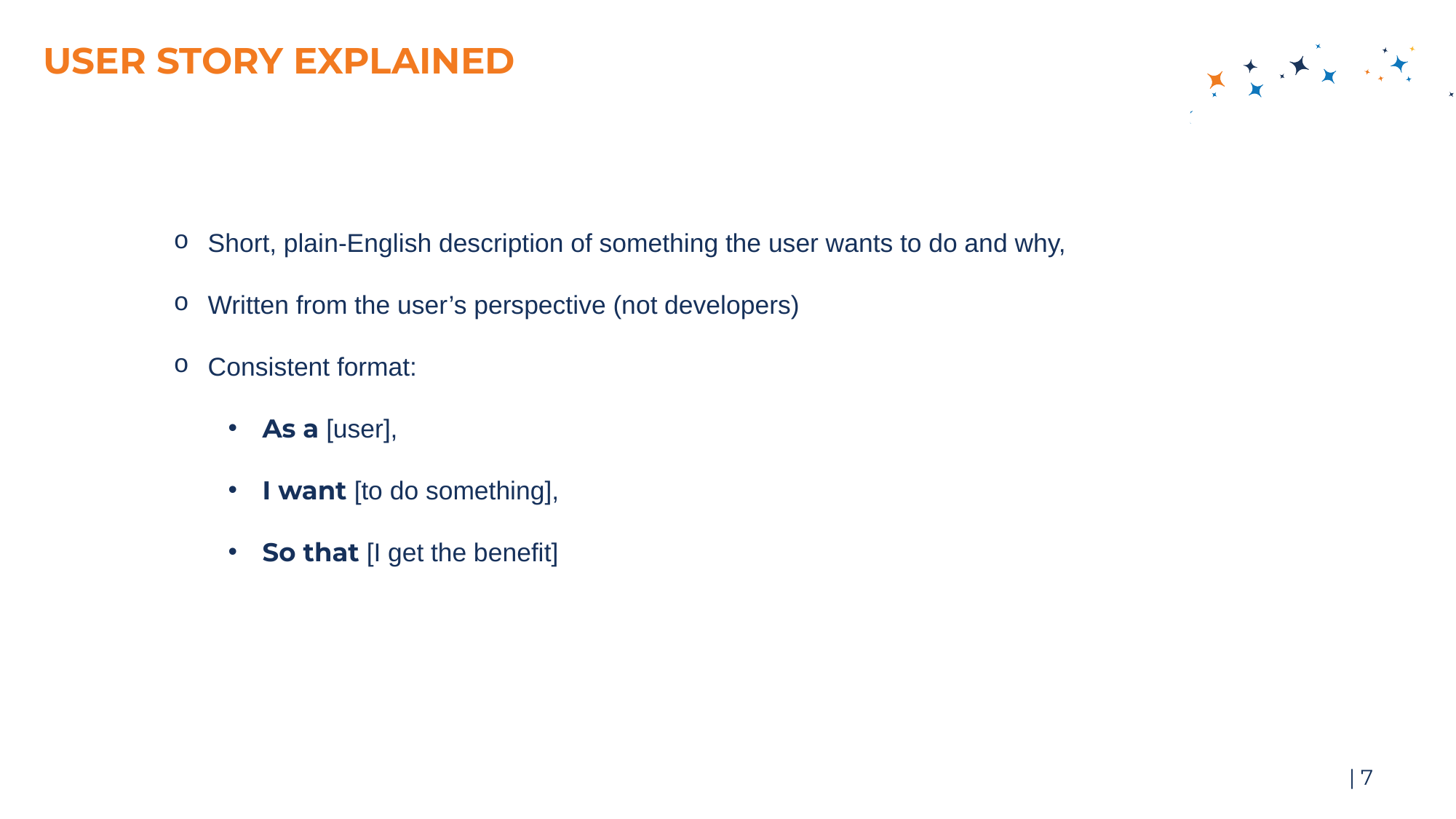

# USER STORY EXPLAINED
Short, plain-English description of something the user wants to do and why,
Written from the user’s perspective (not developers)
Consistent format:
As a [user],
I want [to do something],
So that [I get the benefit]